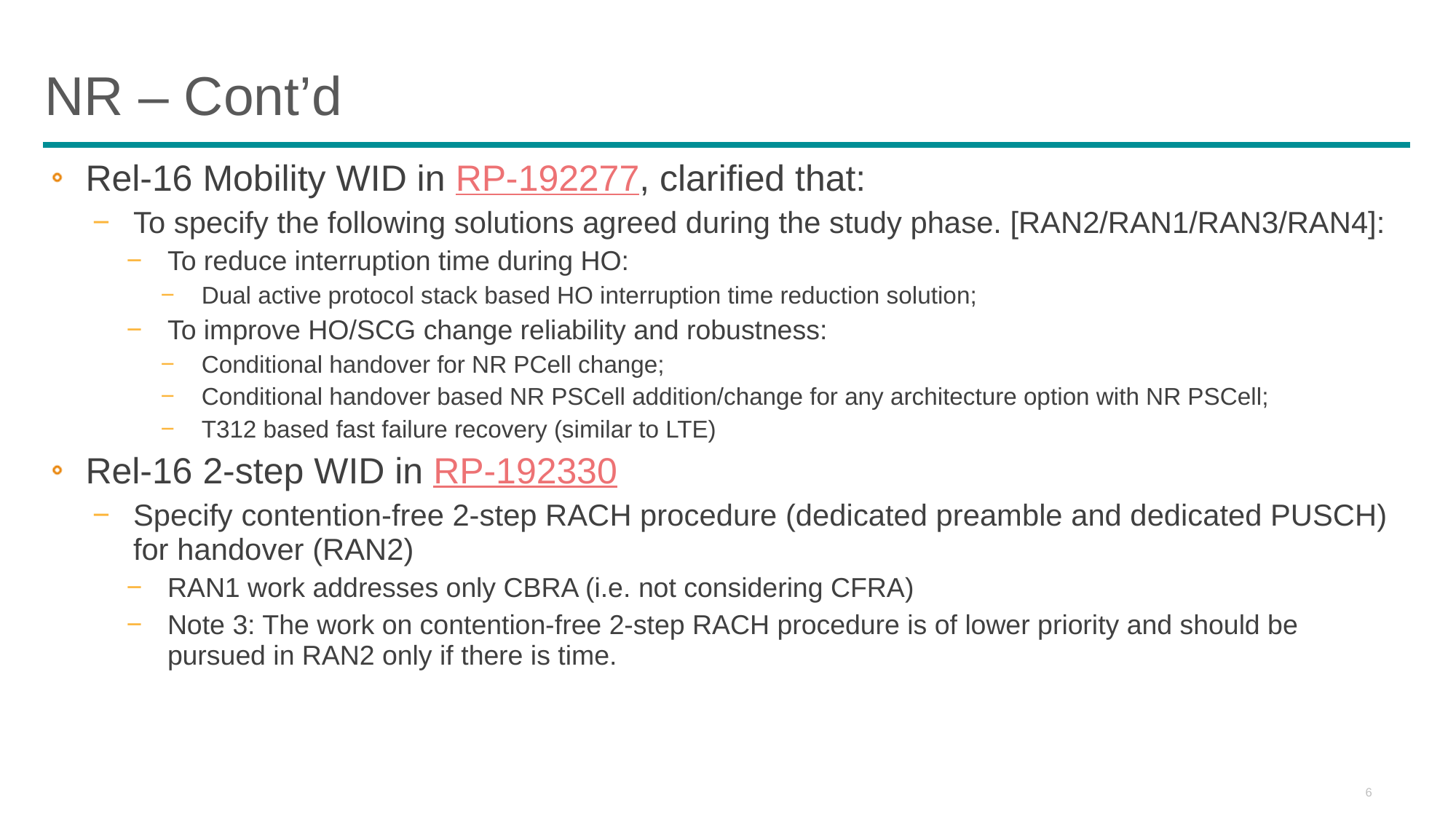

# NR – Cont’d
Rel-16 Mobility WID in RP-192277, clarified that:
To specify the following solutions agreed during the study phase. [RAN2/RAN1/RAN3/RAN4]:
To reduce interruption time during HO:
Dual active protocol stack based HO interruption time reduction solution;
To improve HO/SCG change reliability and robustness:
Conditional handover for NR PCell change;
Conditional handover based NR PSCell addition/change for any architecture option with NR PSCell;
T312 based fast failure recovery (similar to LTE)
Rel-16 2-step WID in RP-192330
Specify contention-free 2-step RACH procedure (dedicated preamble and dedicated PUSCH) for handover (RAN2)
RAN1 work addresses only CBRA (i.e. not considering CFRA)
Note 3: The work on contention-free 2-step RACH procedure is of lower priority and should be pursued in RAN2 only if there is time.